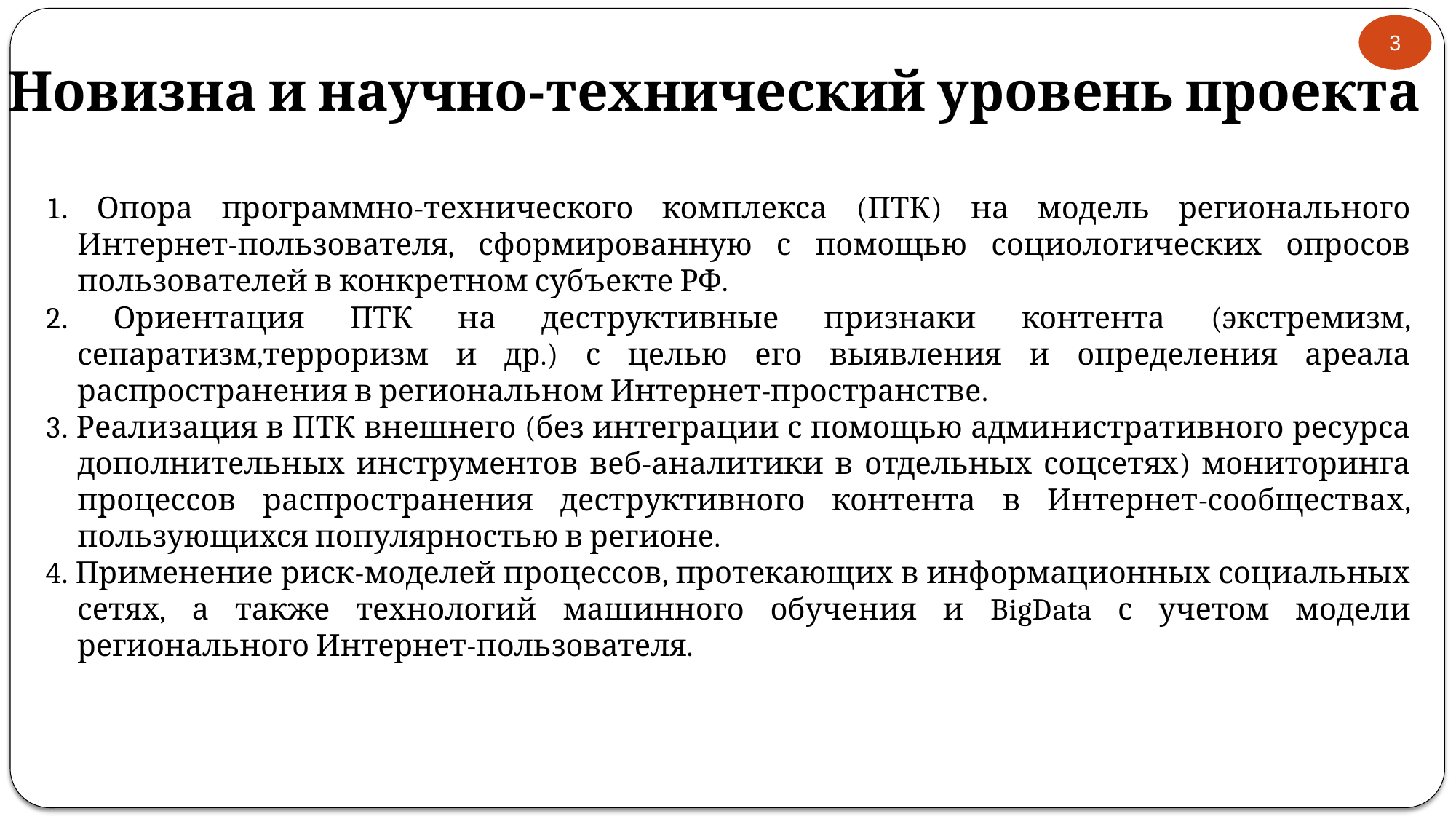

3
Новизна и научно-технический уровень проекта

1. Опора программно-технического комплекса (ПТК) на модель регионального Интернет-пользователя, сформированную с помощью социологических опросов пользователей в конкретном субъекте РФ.
2. Ориентация ПТК на деструктивные признаки контента (экстремизм, сепаратизм,терроризм и др.) с целью его выявления и определения ареала распространения в региональном Интернет-пространстве.
3. Реализация в ПТК внешнего (без интеграции с помощью административного ресурса дополнительных инструментов веб-аналитики в отдельных соцсетях) мониторинга процессов распространения деструктивного контента в Интернет-сообществах, пользующихся популярностью в регионе.
4. Применение риск-моделей процессов, протекающих в информационных социальных сетях, а также технологий машинного обучения и BigData с учетом модели регионального Интернет-пользователя.